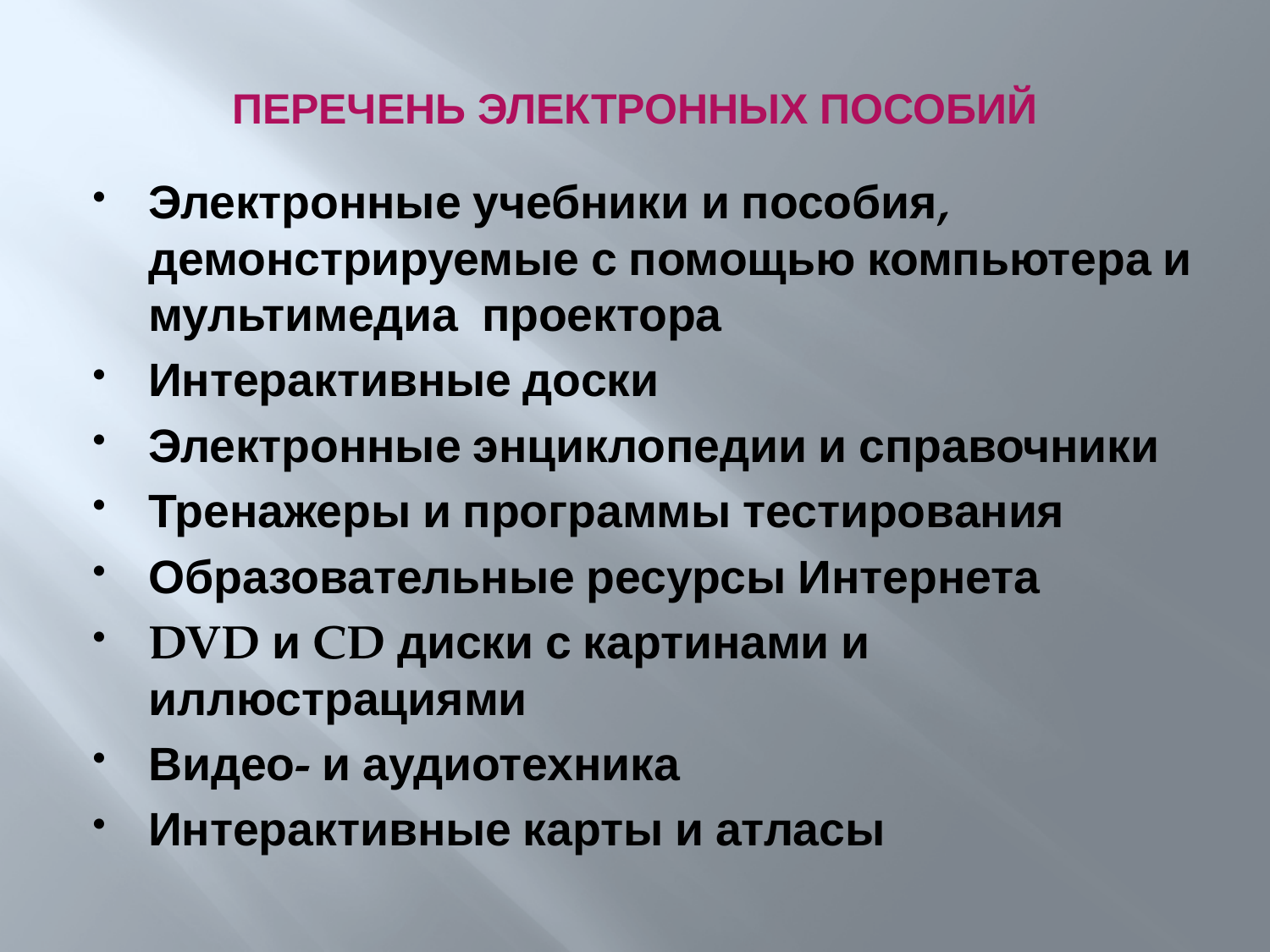

# ПЕРЕЧЕНЬ ЭЛЕКТРОННЫХ ПОСОБИЙ
Электронные учебники и пособия, демонстрируемые с помощью компьютера и мультимедиа  проектора
Интерактивные доски
Электронные энциклопедии и справочники
Тренажеры и программы тестирования
Образовательные ресурсы Интернета
DVD и CD диски с картинами и иллюстрациями
Видео- и аудиотехника
Интерактивные карты и атласы